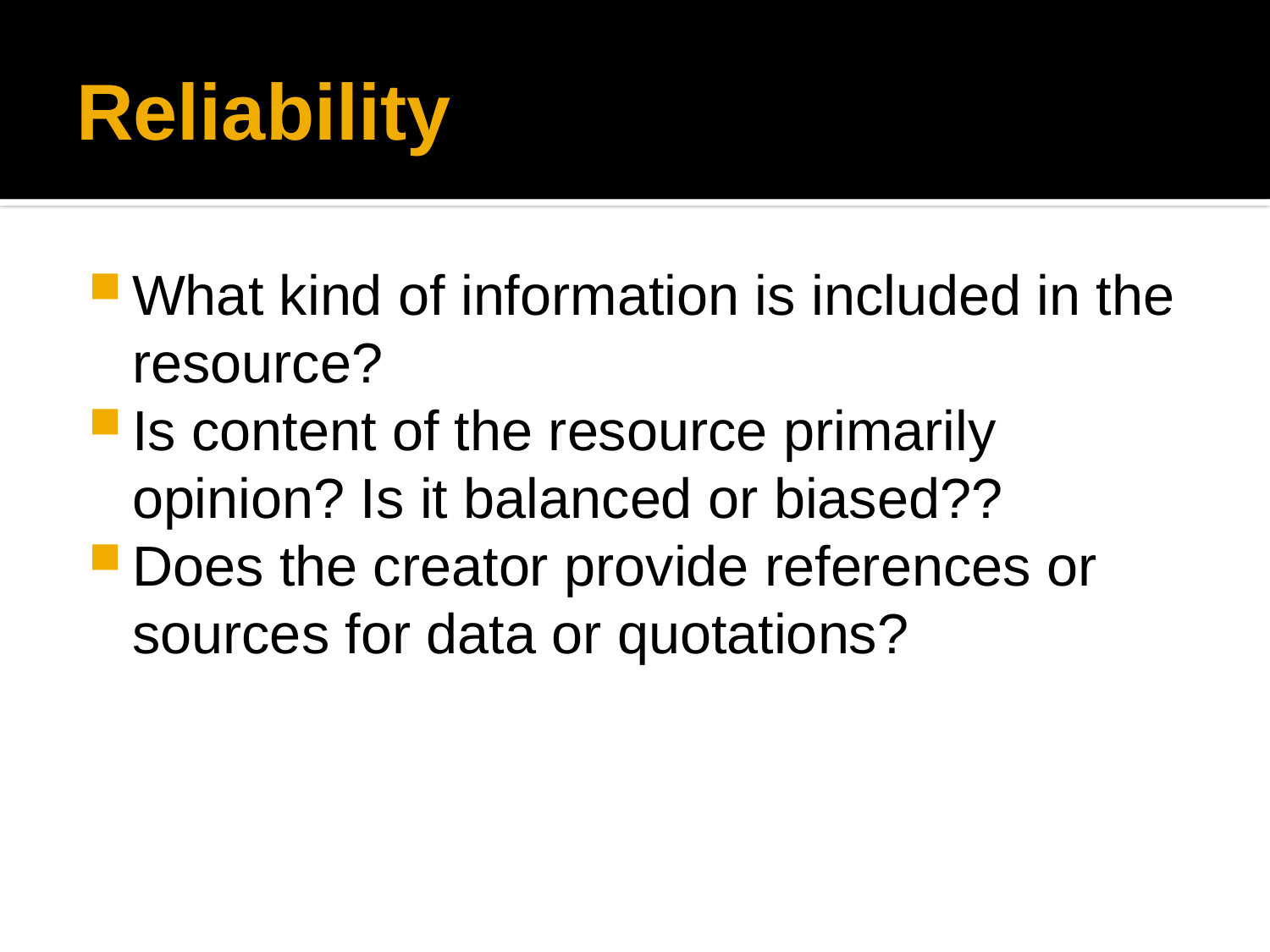

# Reliability
What kind of information is included in the resource?
Is content of the resource primarily opinion? Is it balanced or biased??
Does the creator provide references or sources for data or quotations?